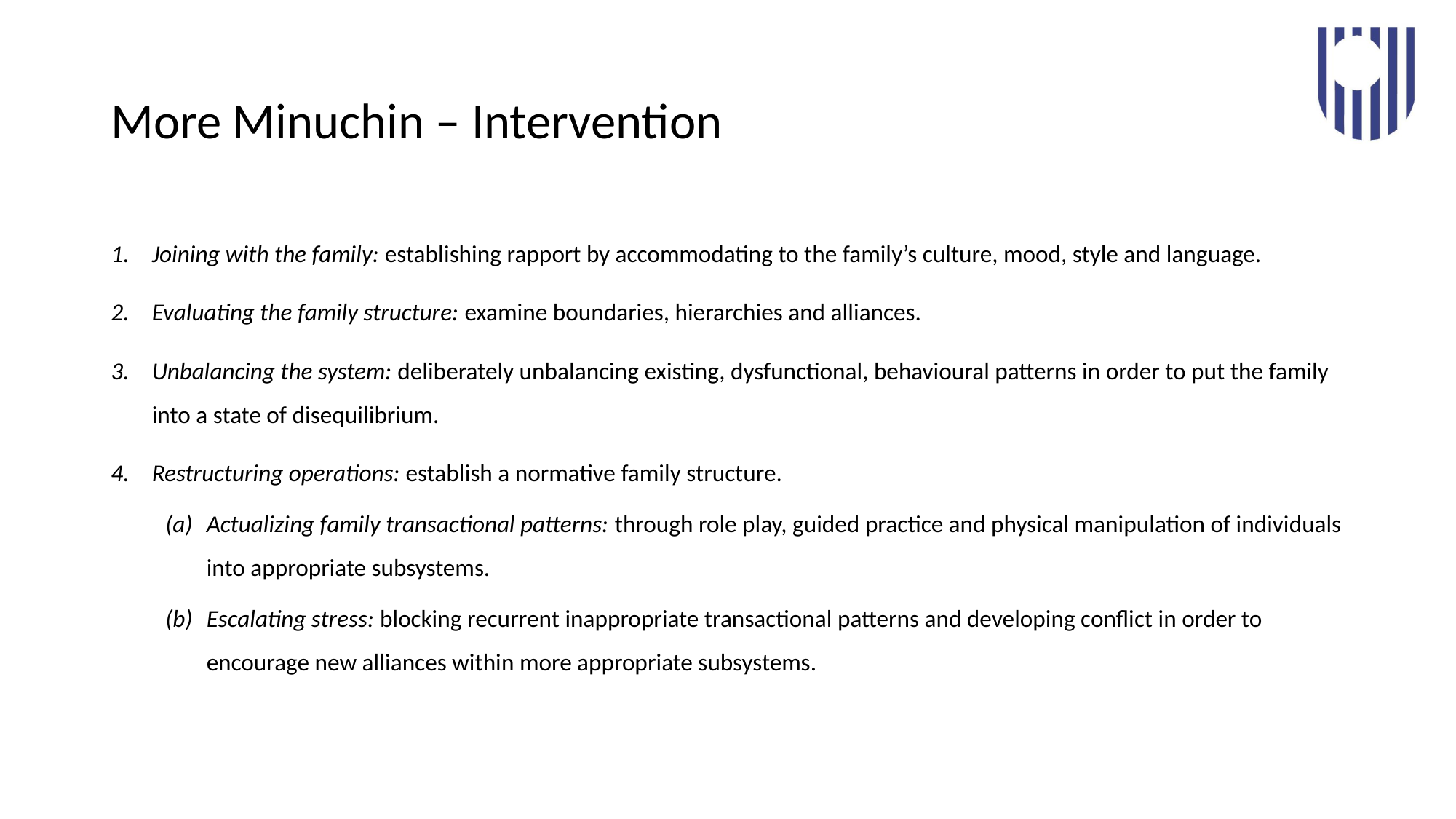

# More Minuchin – Intervention
Joining with the family: establishing rapport by accommodating to the family’s culture, mood, style and language.
Evaluating the family structure: examine boundaries, hierarchies and alliances.
Unbalancing the system: deliberately unbalancing existing, dysfunctional, behavioural patterns in order to put the family into a state of disequilibrium.
Restructuring operations: establish a normative family structure.
Actualizing family transactional patterns: through role play, guided practice and physical manipulation of individuals into appropriate subsystems.
Escalating stress: blocking recurrent inappropriate transactional patterns and developing conflict in order to encourage new alliances within more appropriate subsystems.